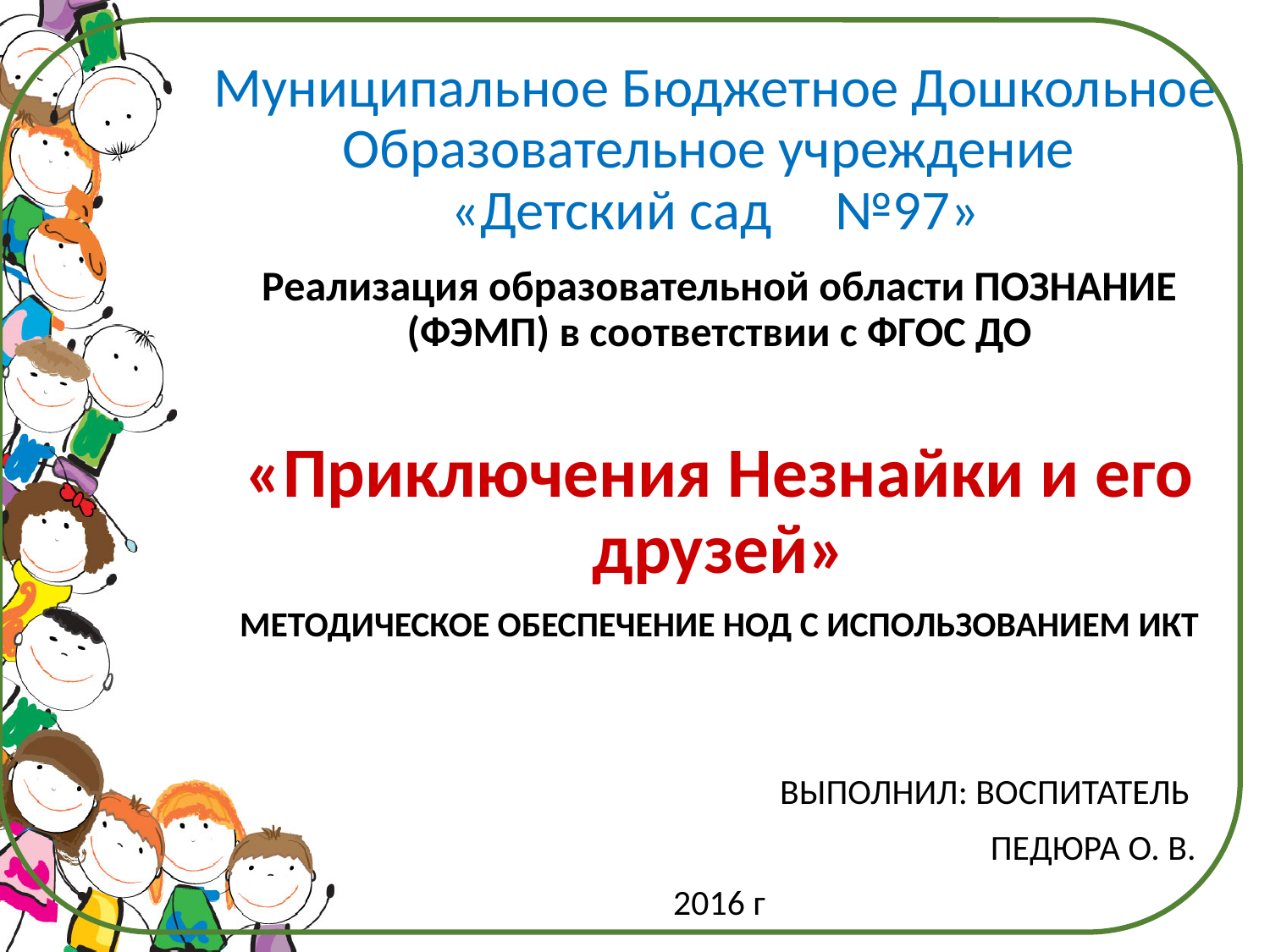

# Муниципальное Бюджетное Дошкольное Образовательное учреждение «Детский сад     №97»
Реализация образовательной области ПОЗНАНИЕ (ФЭМП) в соответствии с ФГОС ДО

«Приключения Незнайки и его друзей»
МЕТОДИЧЕСКОЕ ОБЕСПЕЧЕНИЕ НОД С ИСПОЛЬЗОВАНИЕМ ИКТ

                                                                  ВЫПОЛНИЛ: ВОСПИТАТЕЛЬ
                                                                                             ПЕДЮРА О. В.
2016 г